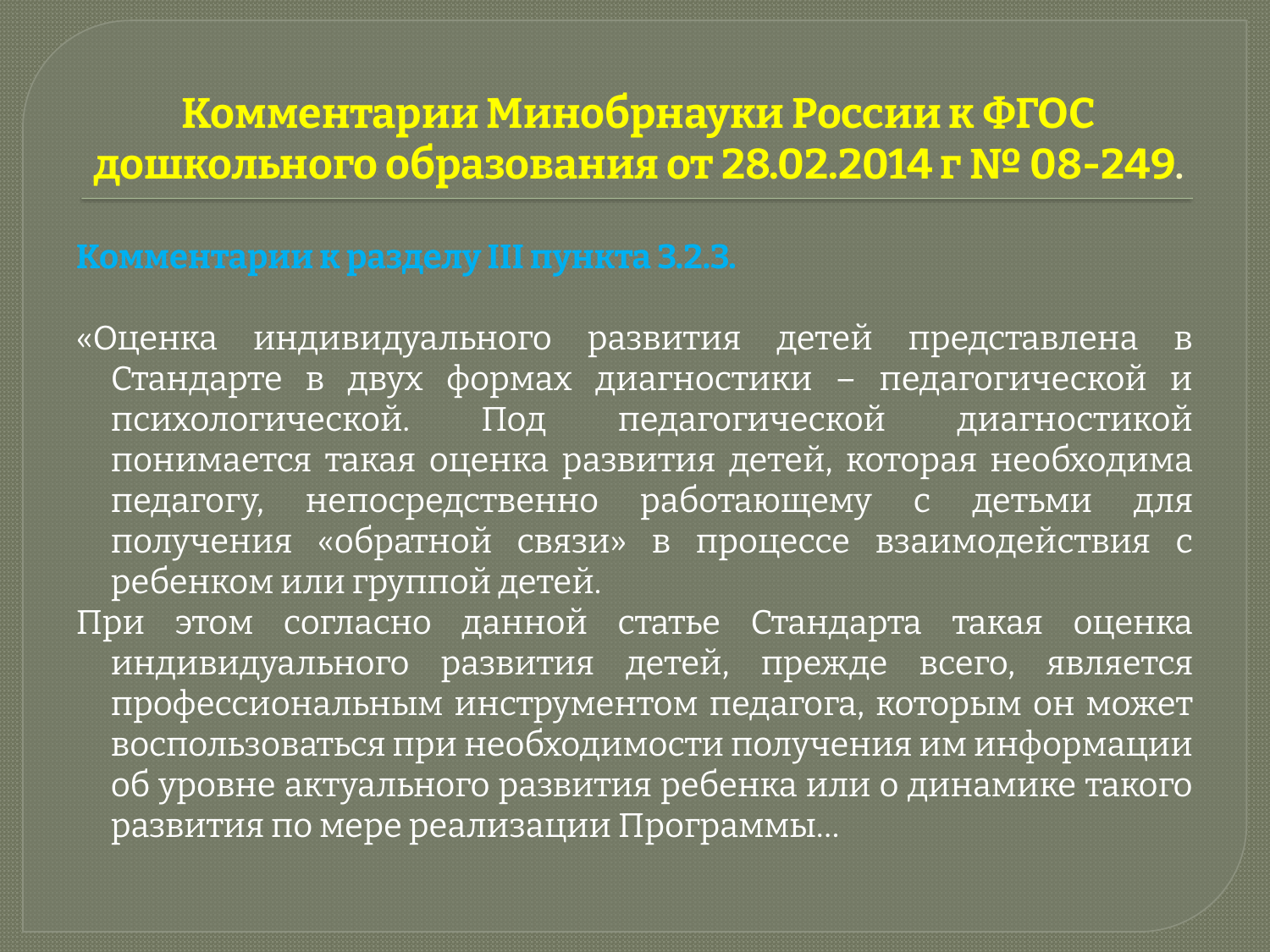

# Комментарии Минобрнауки России к ФГОС дошкольного образования от 28.02.2014 г № 08-249.
Комментарии к разделу III пункта 3.2.3.

«Оценка индивидуального развития детей представлена в Стандарте в двух формах диагностики – педагогической и психологической. Под педагогической диагностикой понимается такая оценка развития детей, которая необходима педагогу, непосредственно работающему с детьми для получения «обратной связи» в процессе взаимодействия с ребенком или группой детей.
При этом согласно данной статье Стандарта такая оценка индивидуального развития детей, прежде всего, является профессиональным инструментом педагога, которым он может воспользоваться при необходимости получения им информации об уровне актуального развития ребенка или о динамике такого развития по мере реализации Программы…